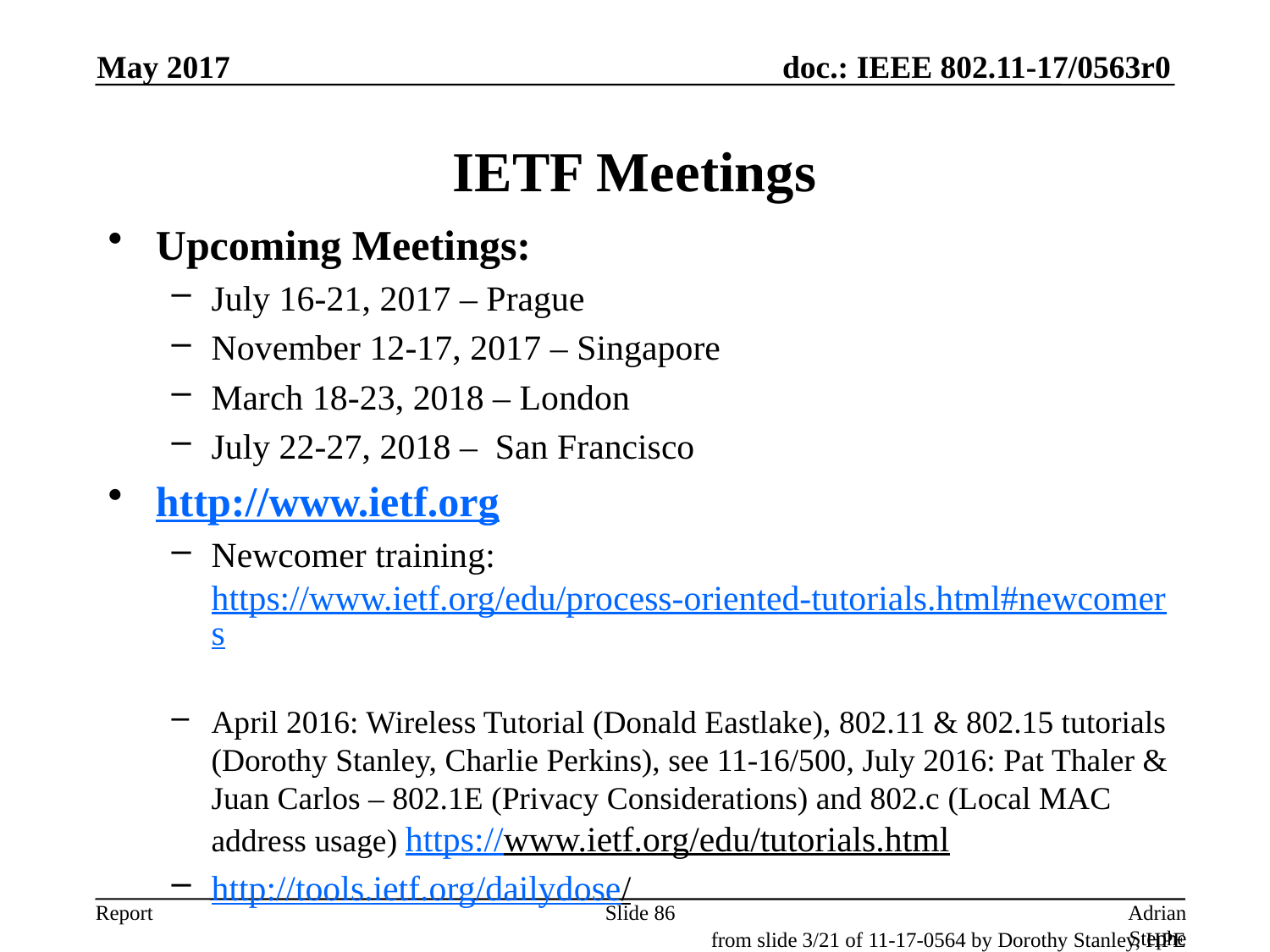

May 2017
# IETF Meetings
Upcoming Meetings:
July 16-21, 2017 – Prague
November 12-17, 2017 – Singapore
March 18-23, 2018 – London
July 22-27, 2018 –  San Francisco
http://www.ietf.org
Newcomer training: https://www.ietf.org/edu/process-oriented-tutorials.html#newcomers
April 2016: Wireless Tutorial (Donald Eastlake), 802.11 & 802.15 tutorials (Dorothy Stanley, Charlie Perkins), see 11-16/500, July 2016: Pat Thaler & Juan Carlos – 802.1E (Privacy Considerations) and 802.c (Local MAC address usage) https://www.ietf.org/edu/tutorials.html
http://tools.ietf.org/dailydose/
Slide 86
Adrian Stephens, Intel Corporation
from slide 3/21 of 11-17-0564 by Dorothy Stanley, HPE